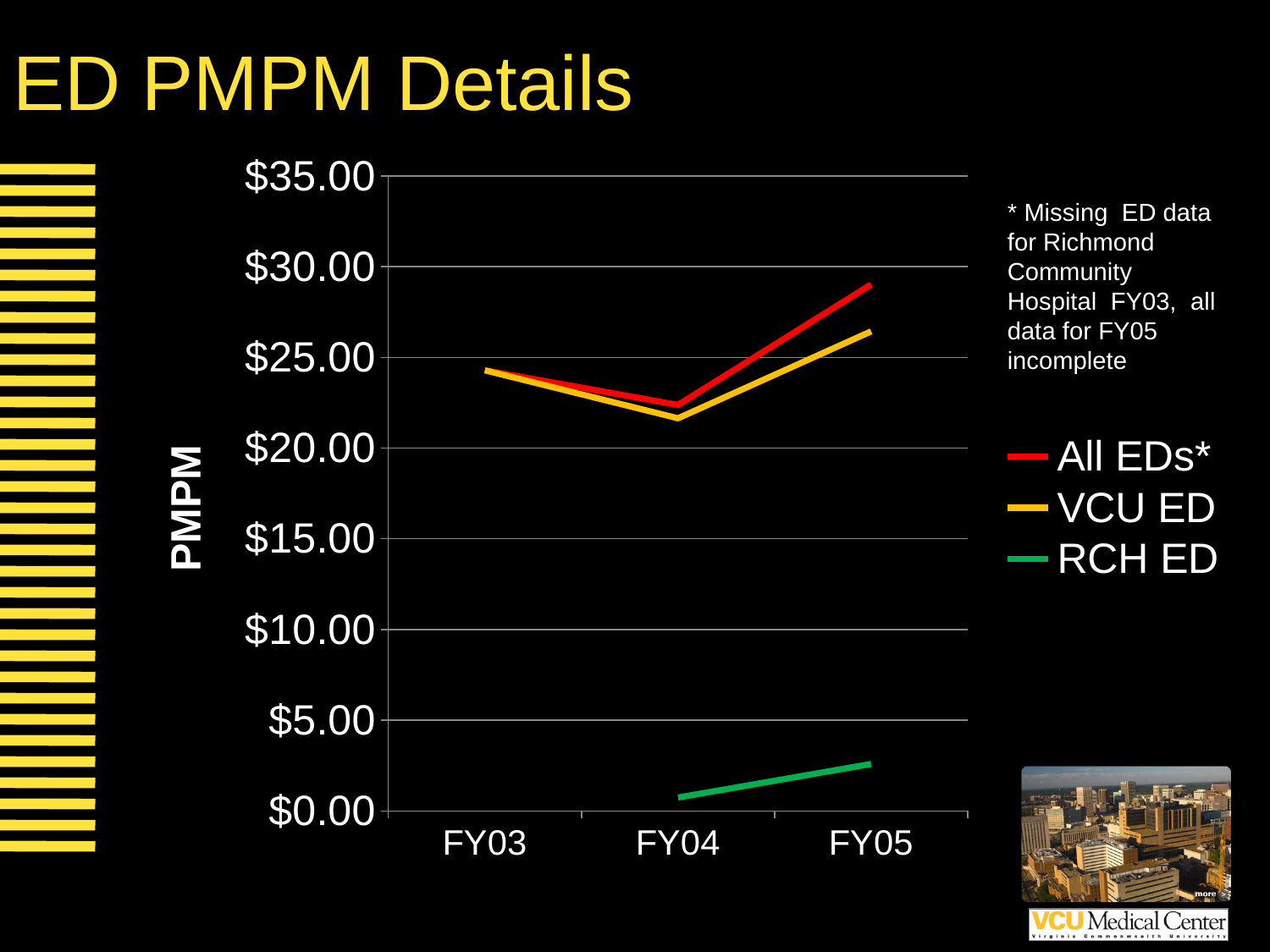

# ED PMPM Details

### Chart

| Category | All EDs* | VCU ED | RCH ED |
|---|---|---|---|
| FY03 | 24.29330930275863 | 24.29330930275863 | None |
| FY04 | 22.3828404608107 | 21.64684992220284 | 0.735990538607825 |
| FY05 | 29.02523930830062 | 26.43766606111103 | 2.58757324718964 |
* Missing  ED data for Richmond Community Hospital  FY03,  all data for FY05 incomplete